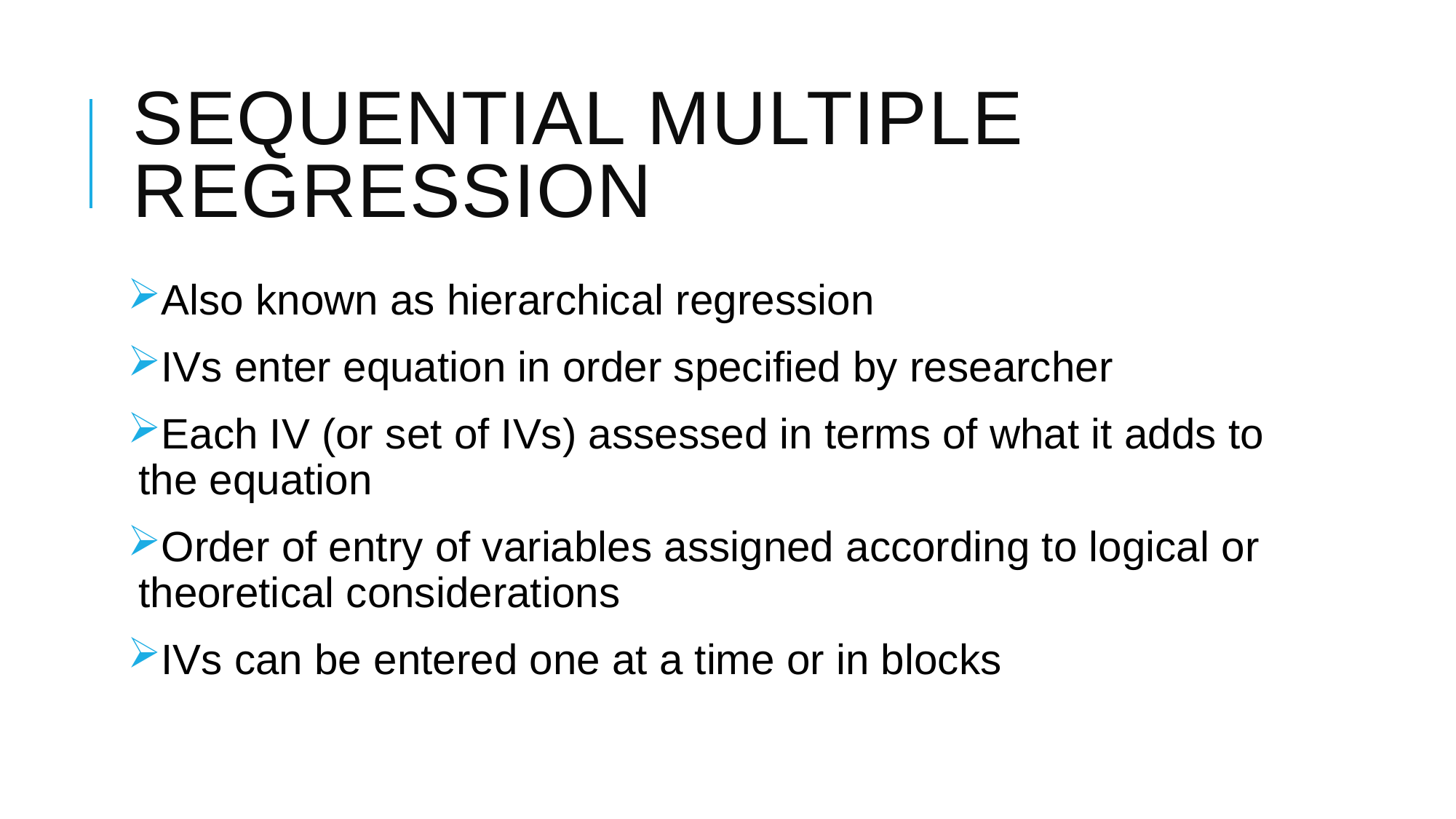

# Sequential Multiple Regression
Also known as hierarchical regression
IVs enter equation in order specified by researcher
Each IV (or set of IVs) assessed in terms of what it adds to the equation
Order of entry of variables assigned according to logical or theoretical considerations
IVs can be entered one at a time or in blocks